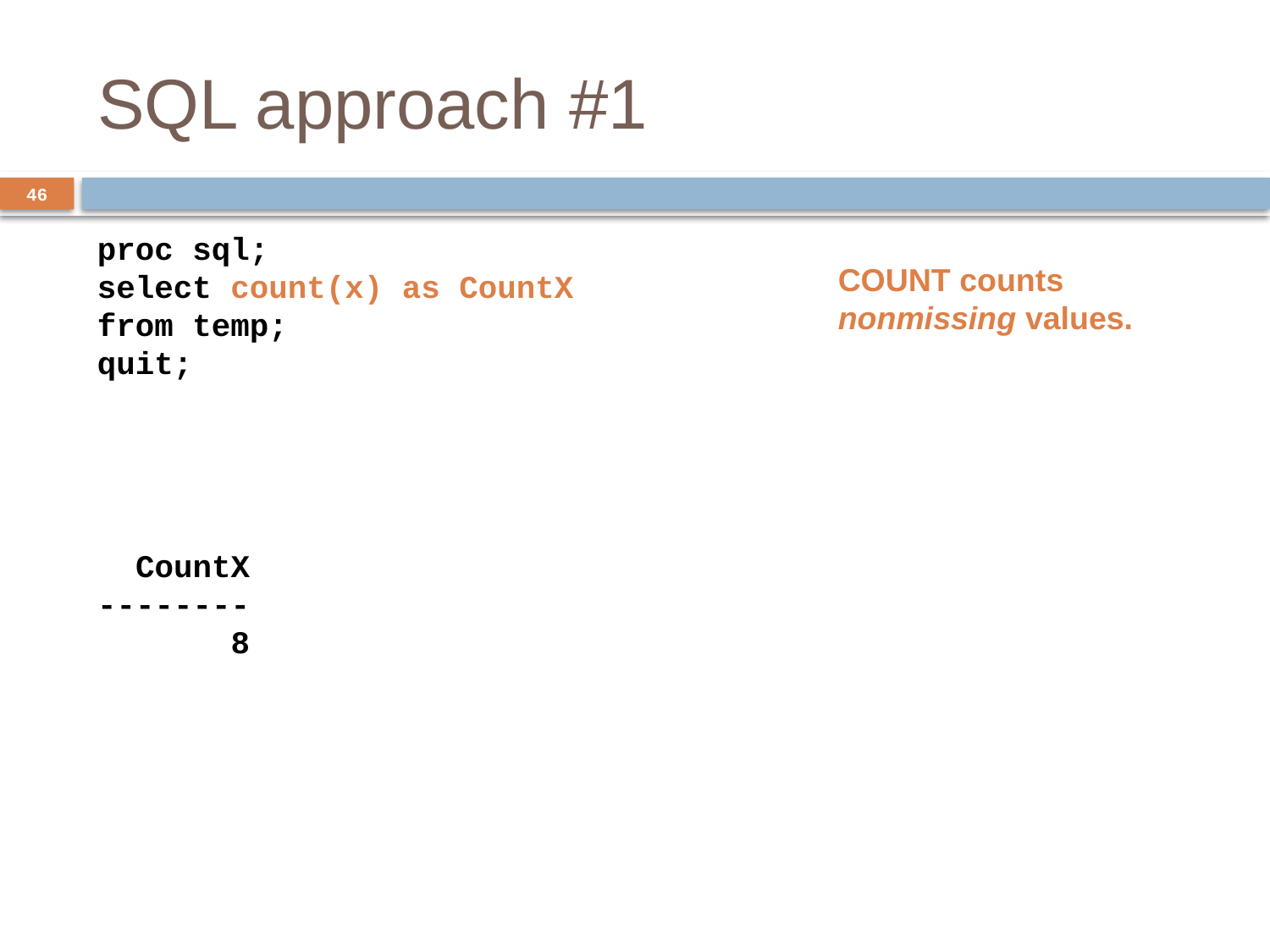

SQL approach #1
46
proc sql;
select count(x) as CountX
from temp;
quit;
COUNT counts nonmissing values.
  CountX
--------
       8